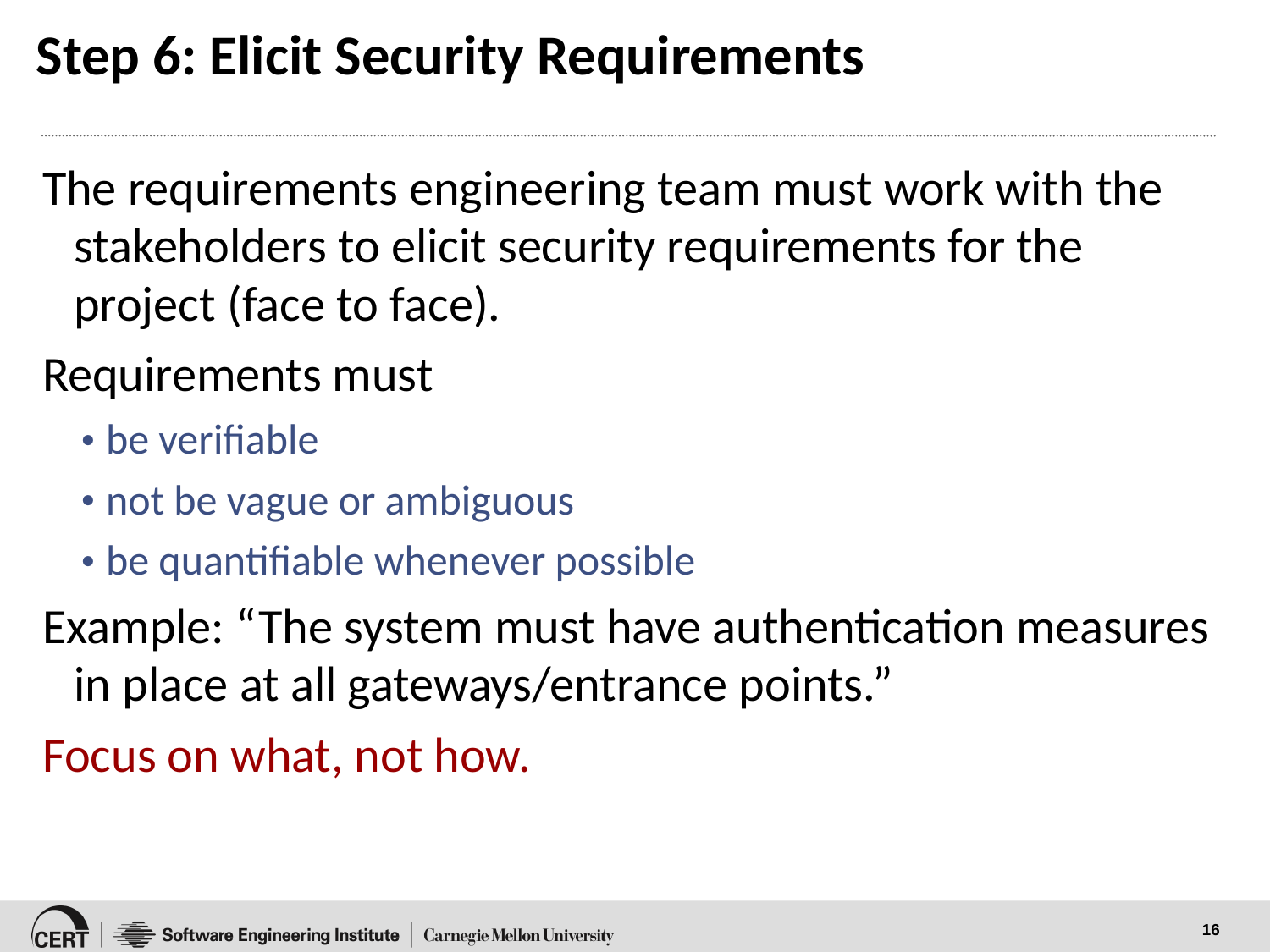

# Step 6: Elicit Security Requirements
The requirements engineering team must work with the stakeholders to elicit security requirements for the project (face to face).
Requirements must
be verifiable
not be vague or ambiguous
be quantifiable whenever possible
Example: “The system must have authentication measures in place at all gateways/entrance points.”
Focus on what, not how.